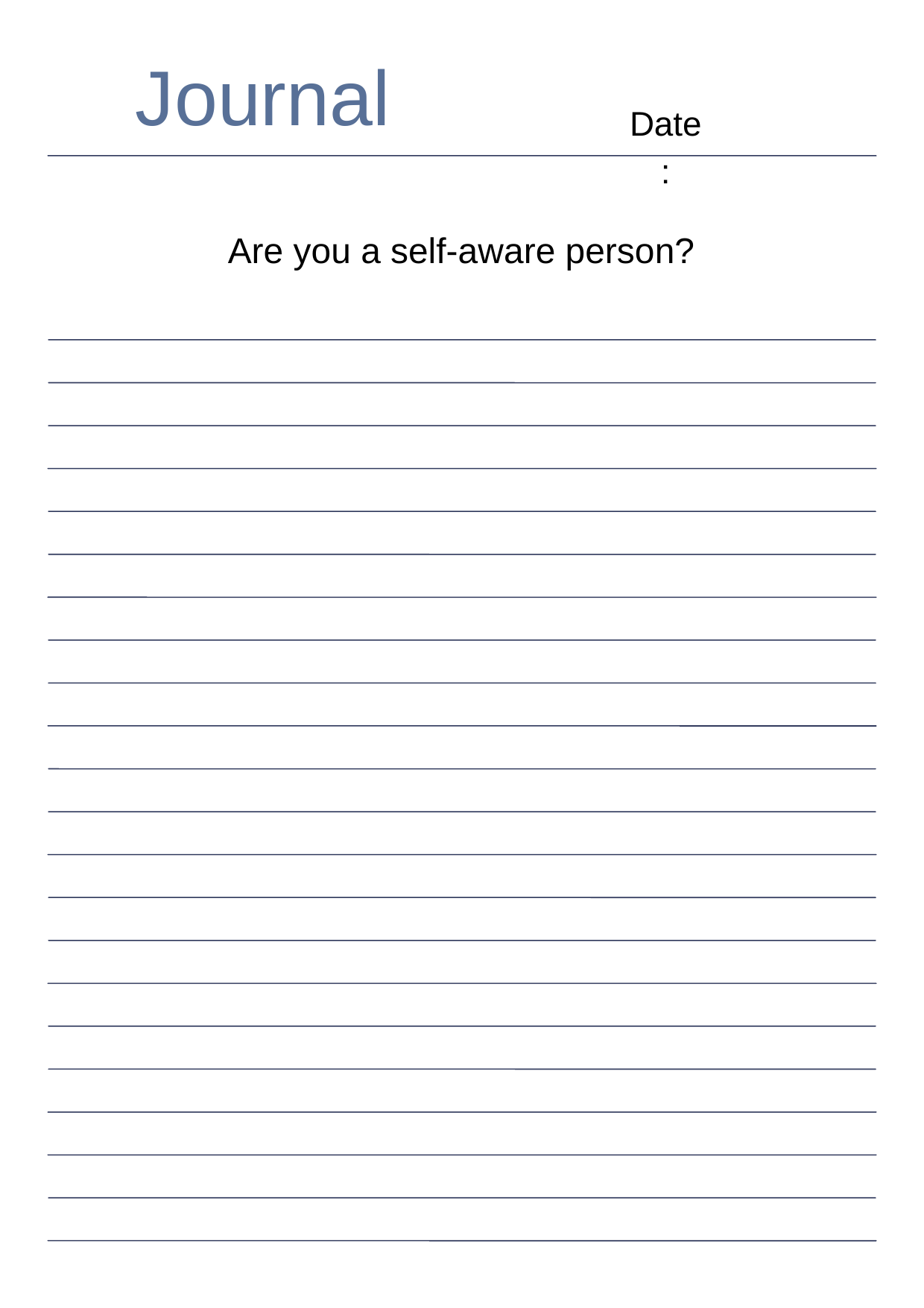

Journal
Date:

Are you a self-aware person?